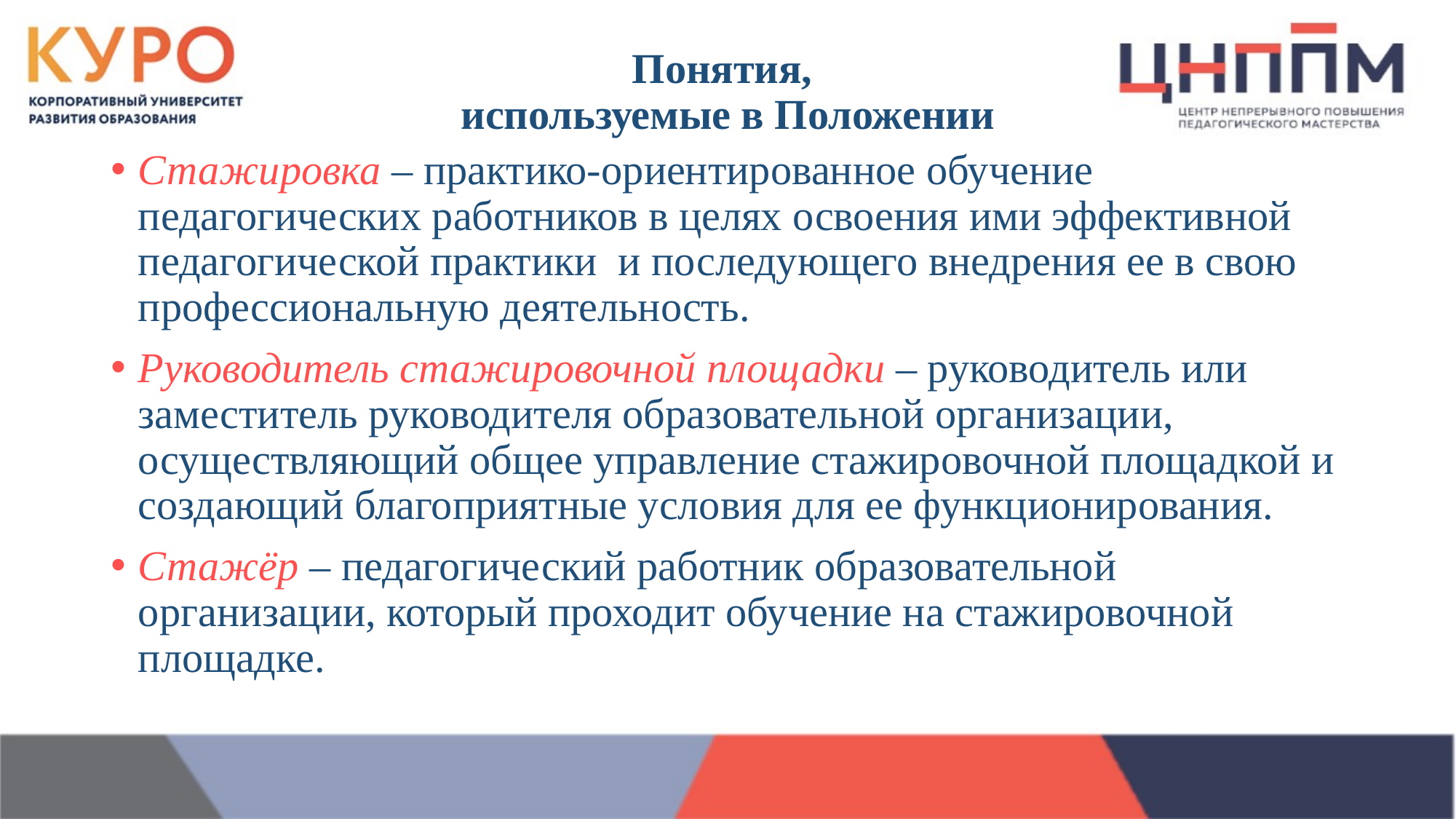

# Понятия, используемые в Положении
Стажировка – практико-ориентированное обучение педагогических работников в целях освоения ими эффективной педагогической практики  и последующего внедрения ее в свою профессиональную деятельность.
Руководитель стажировочной площадки – руководитель или заместитель руководителя образовательной организации, осуществляющий общее управление стажировочной площадкой и создающий благоприятные условия для ее функционирования.
Стажёр – педагогический работник образовательной организации, который проходит обучение на стажировочной площадке.